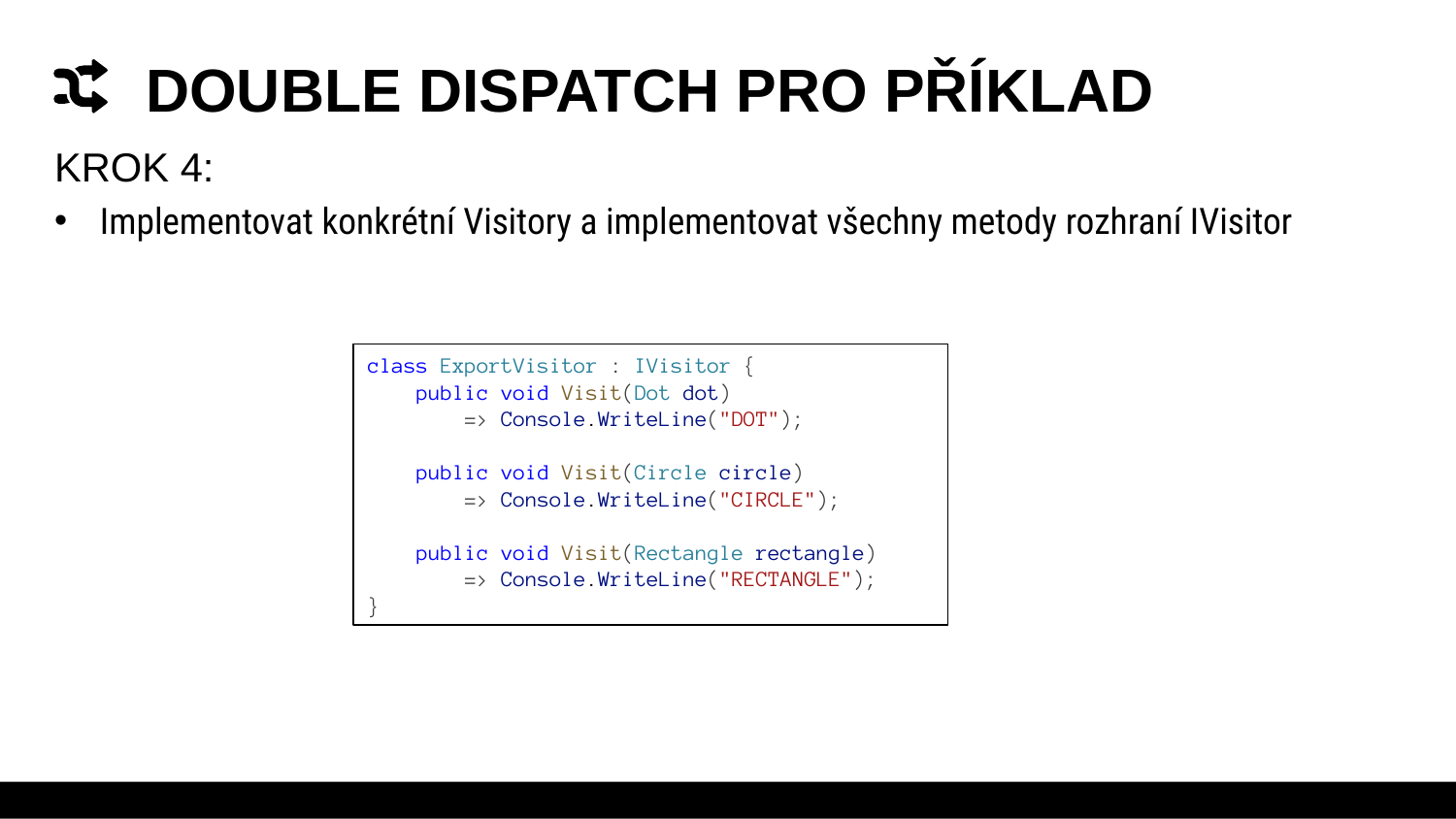

# DOUBLE DISPATCH PRO PŘÍKLAD

KROK 4:

Implementovat konkrétní Visitory a implementovat všechny metody rozhraní IVisitor
class ExportVisitor : IVisitor {
    public void Visit(Dot dot)
        => Console.WriteLine("DOT");

    public void Visit(Circle circle)
        => Console.WriteLine("CIRCLE");

    public void Visit(Rectangle rectangle)
        => Console.WriteLine("RECTANGLE");
}